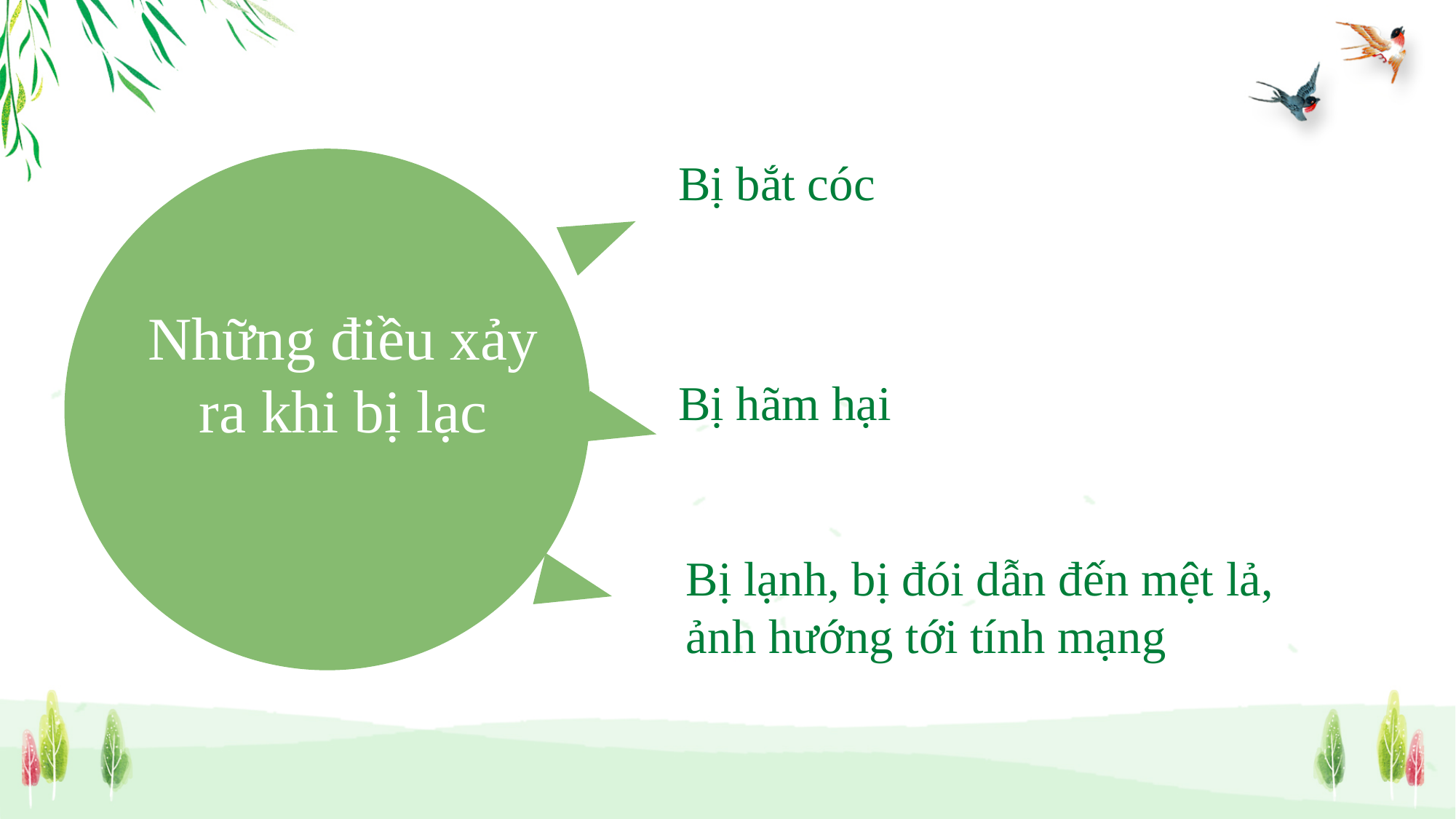

Bị bắt cóc

Những điều xảy ra khi bị lạc
Bị hãm hại

Bị lạnh, bị đói dẫn đến mệt lả, ảnh hướng tới tính mạng